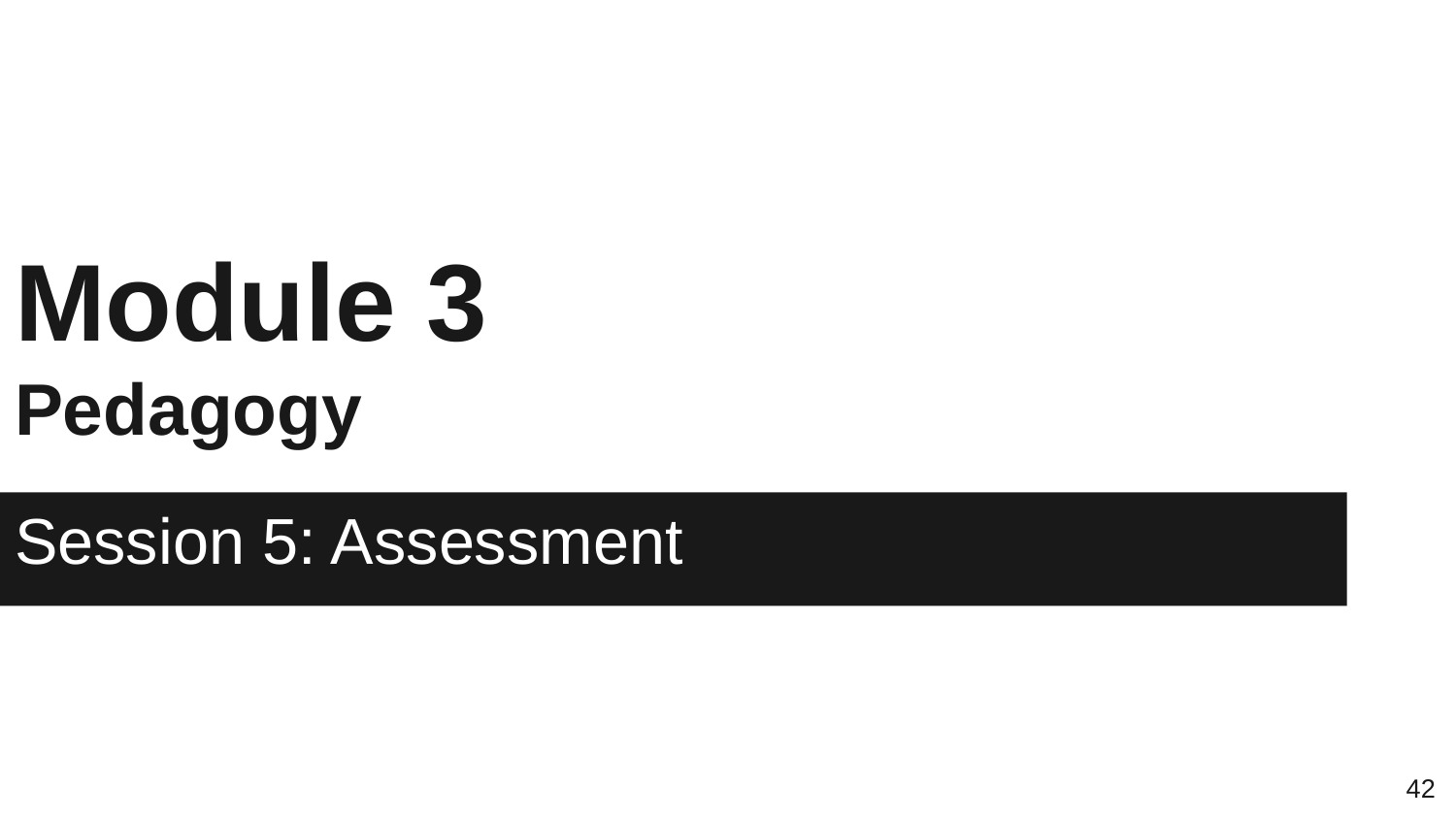

# Module 3 Pedagogy
Session 5: Assessment
42